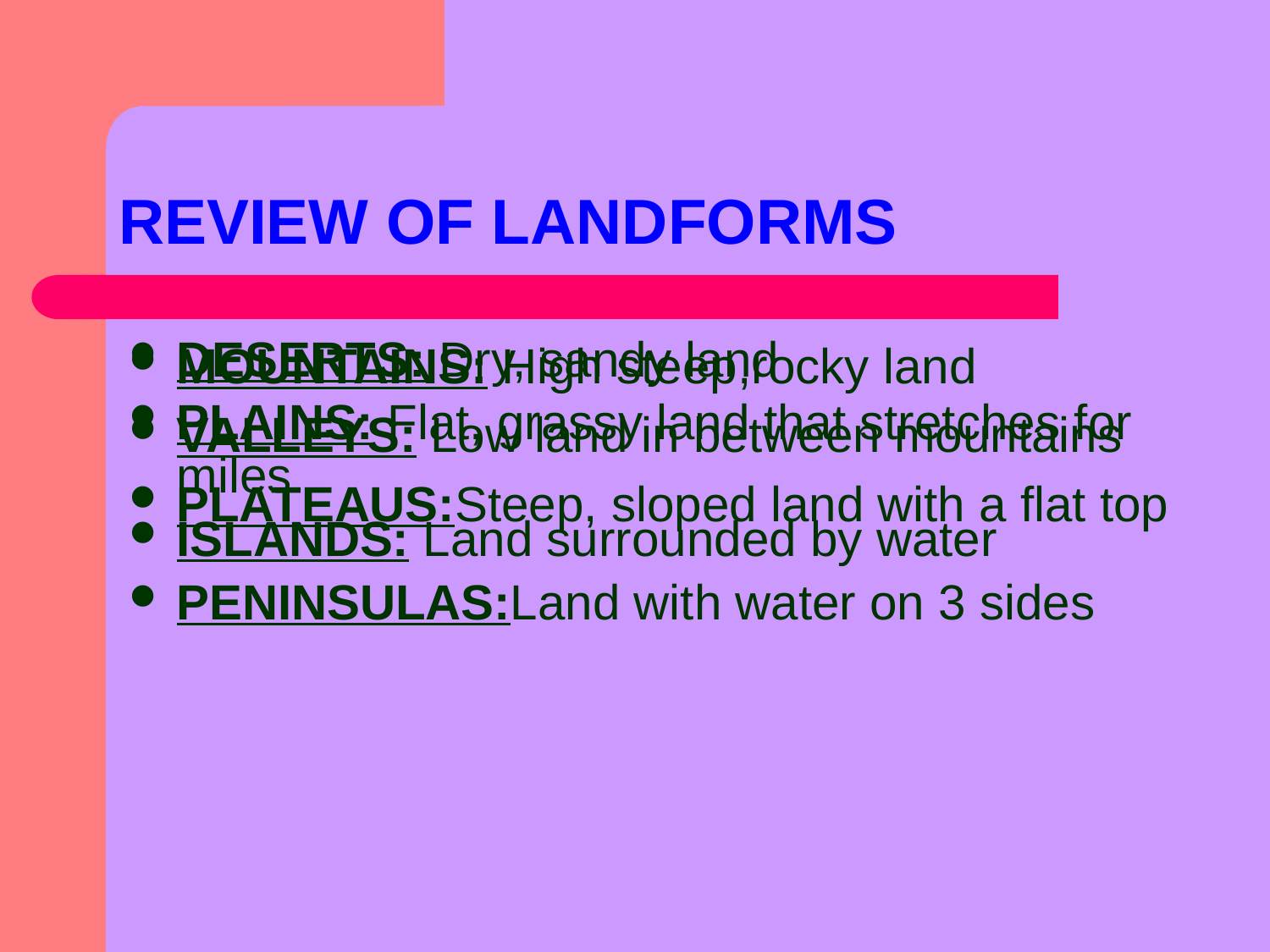

# REVIEW OF LANDFORMS
MOUNTAINS: High steep,rocky land
VALLEYS: Low land in between mountains
PLATEAUS:Steep, sloped land with a flat top
DESERTS: Dry, sandy land
PLAINS: Flat, grassy land that stretches for miles
ISLANDS: Land surrounded by water
PENINSULAS:Land with water on 3 sides